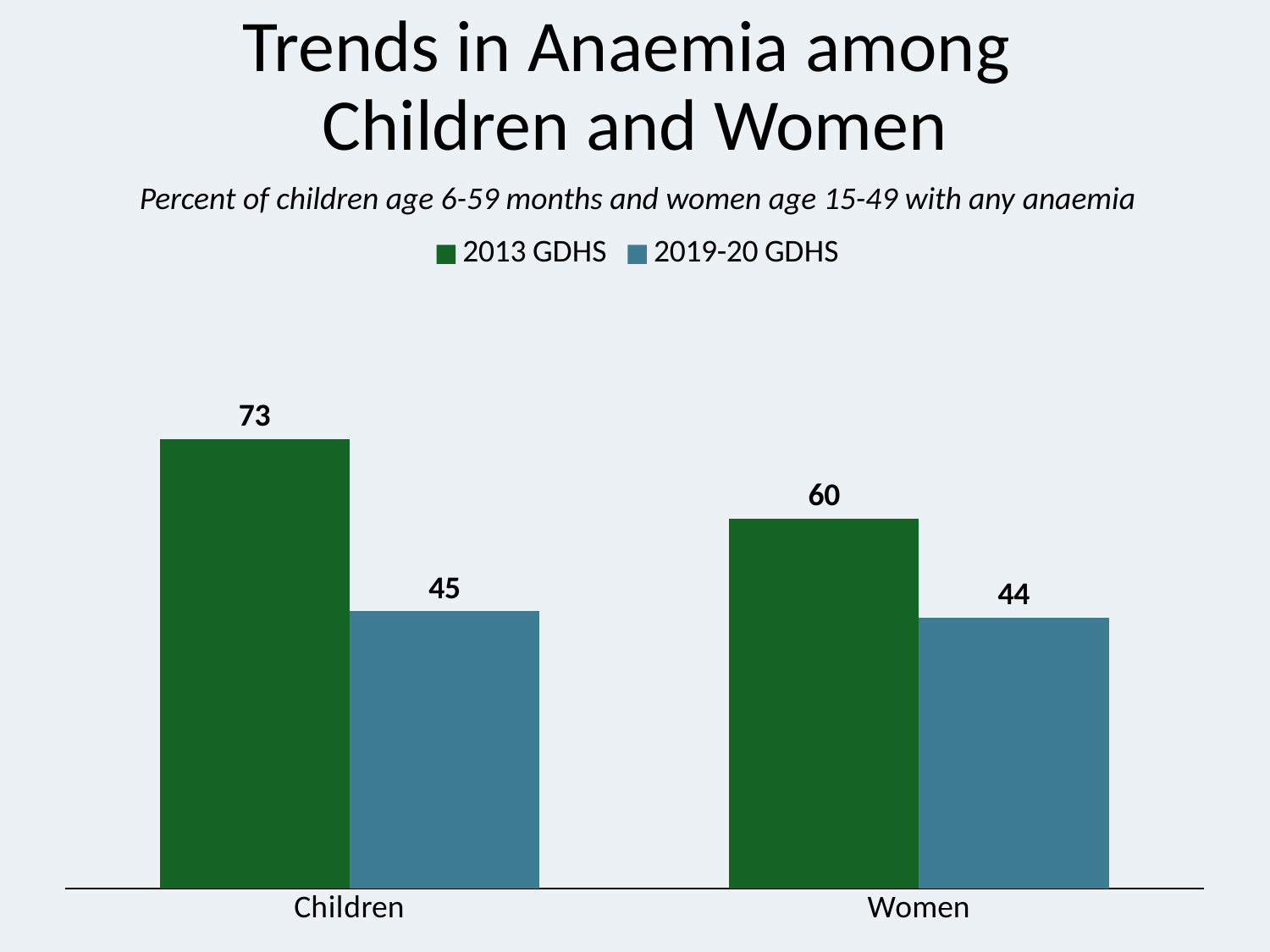

# Trends in Anaemia among Children and Women
Percent of children age 6-59 months and women age 15-49 with any anaemia

### Chart

| Category | 2013 GDHS | 2019-20 GDHS |
|---|---|---|
| Children | 73.0 | 45.0 |
| Women | 60.0 | 44.0 |